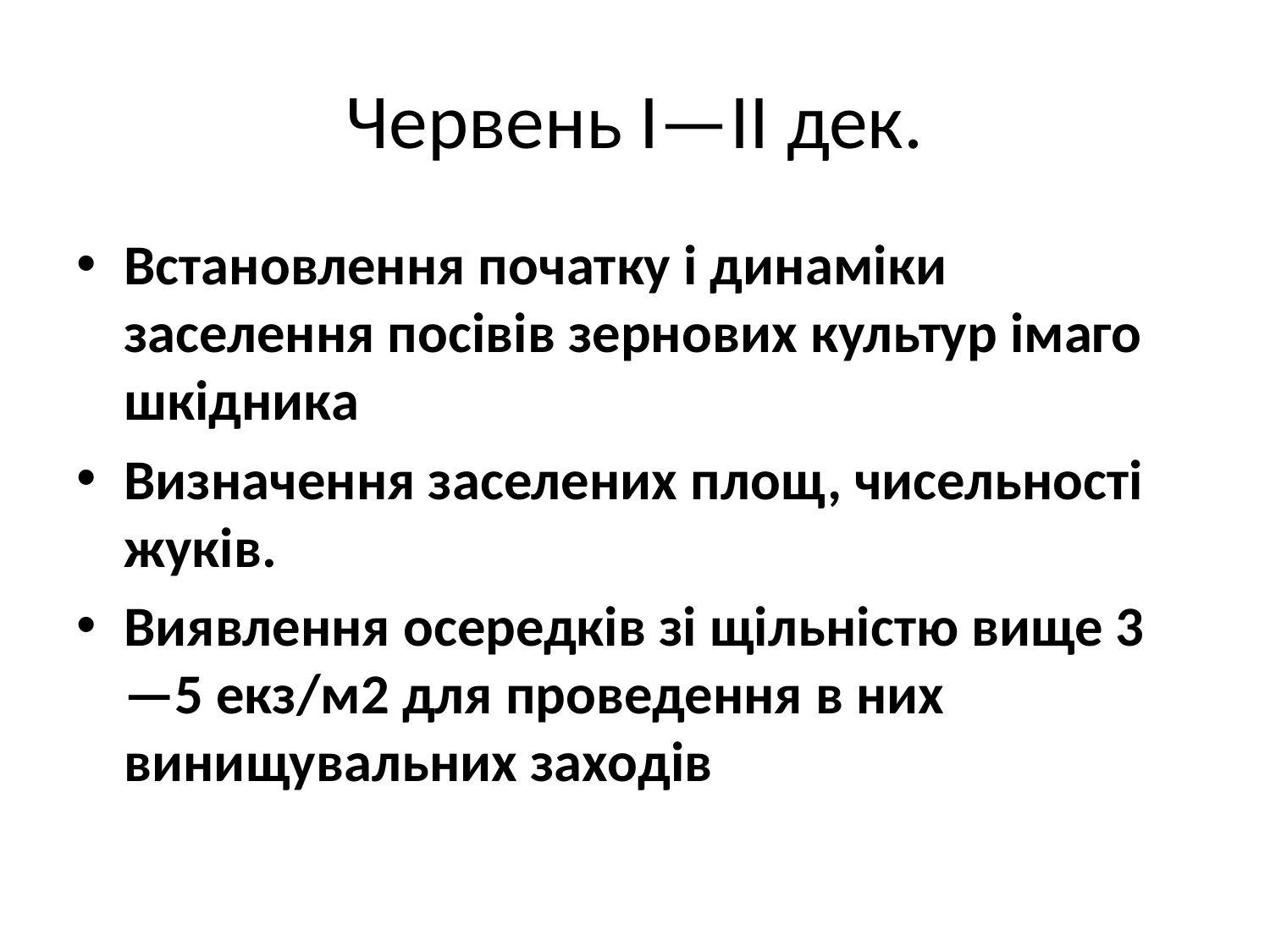

# Червень І—II дек.
Встановлення початку і динаміки заселення посівів зернових культур імаго шкідника
Визначення заселених площ, чисельності жуків.
Виявлення осередків зі щільністю вище 3—5 екз/м2 для проведення в них винищувальних заходів